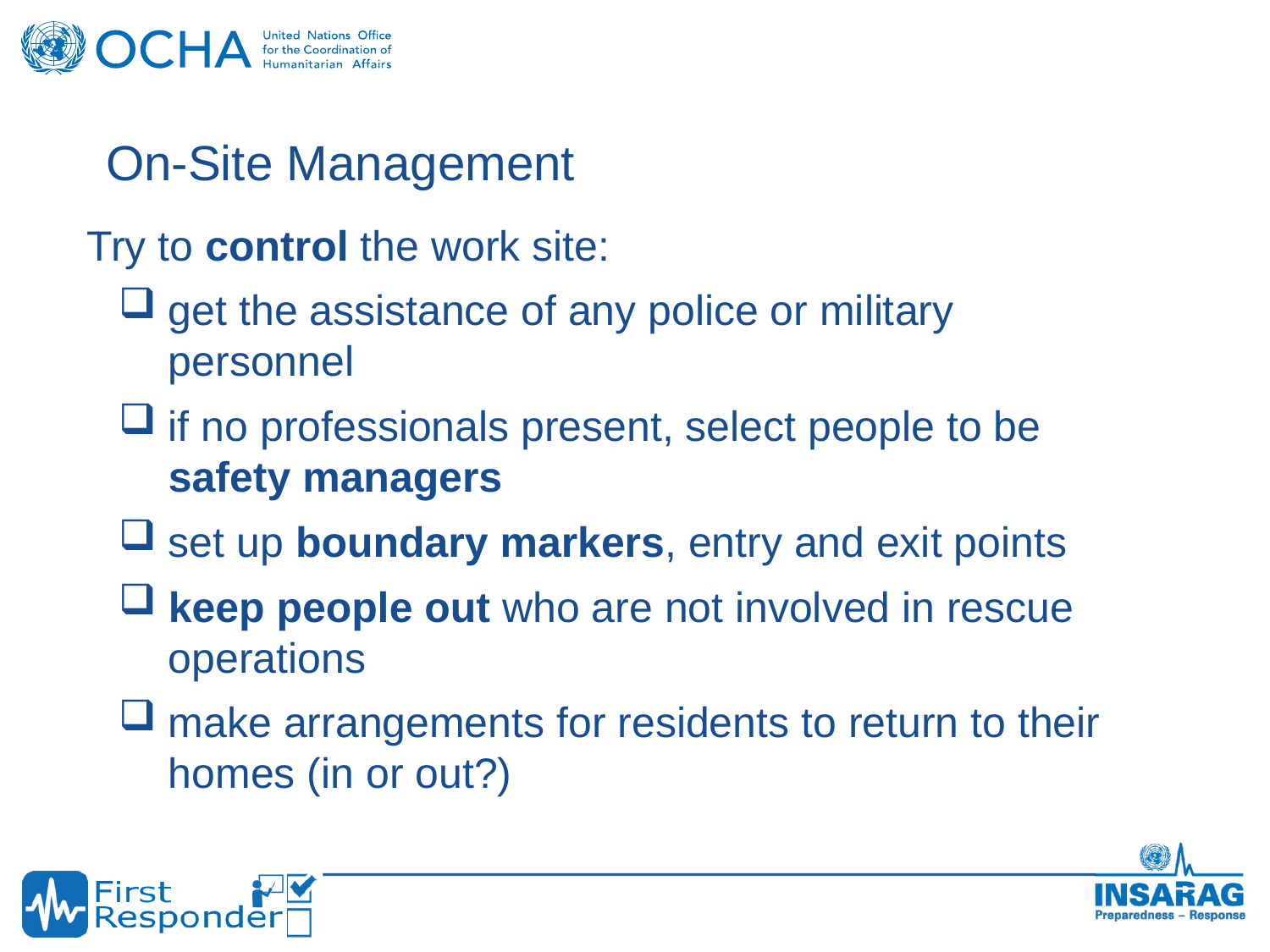

On-Site Management
Try to control the work site:
get the assistance of any police or military personnel
if no professionals present, select people to be safety managers
set up boundary markers, entry and exit points
keep people out who are not involved in rescue operations
make arrangements for residents to return to their homes (in or out?)